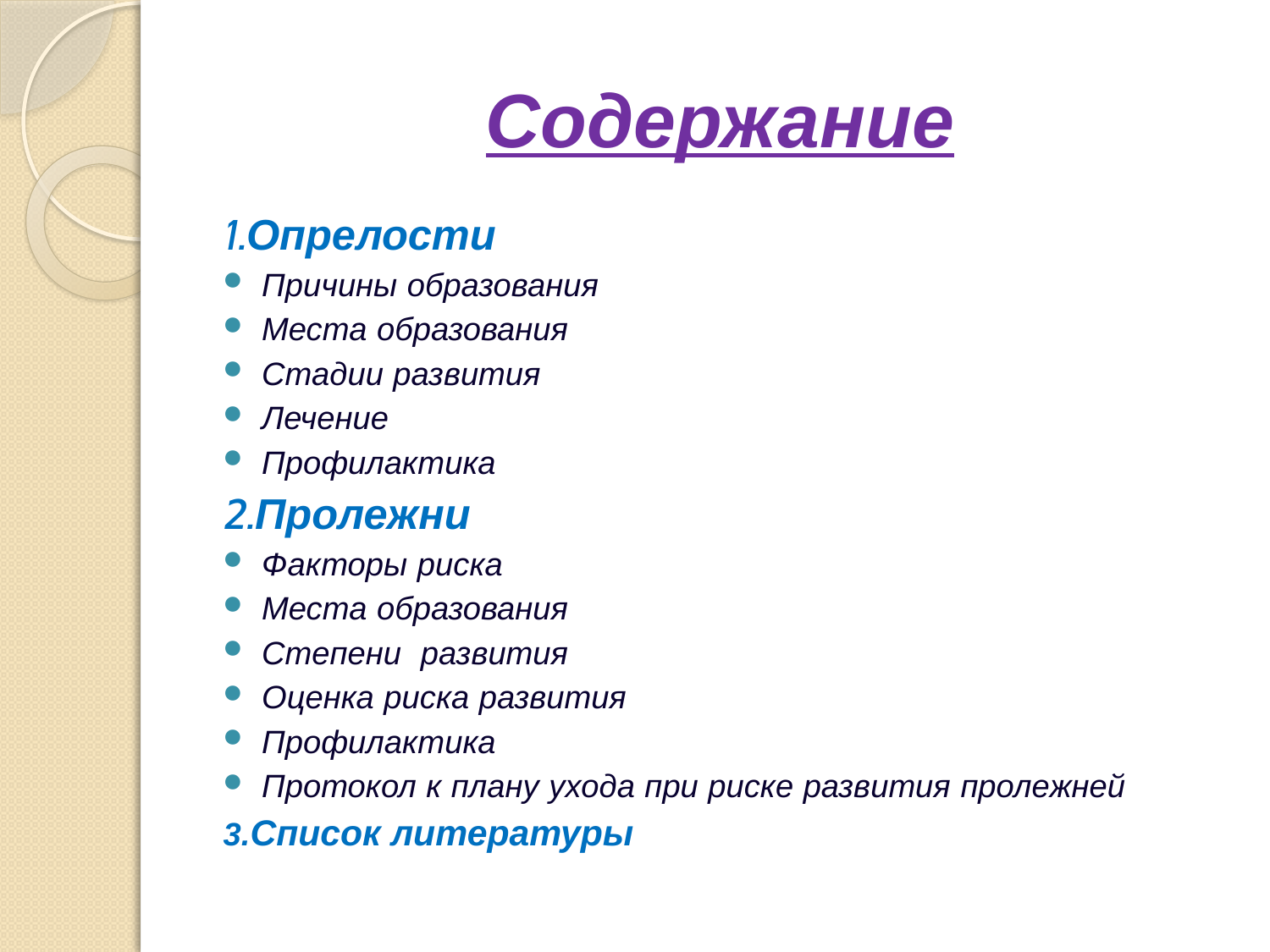

# Содержание
1.Опрелости
Причины образования
Места образования
Стадии развития
Лечение
Профилактика
2.Пролежни
Факторы риска
Места образования
Степени  развития
Оценка риска развития
Профилактика
Протокол к плану ухода при риске развития пролежней
3.Список литературы